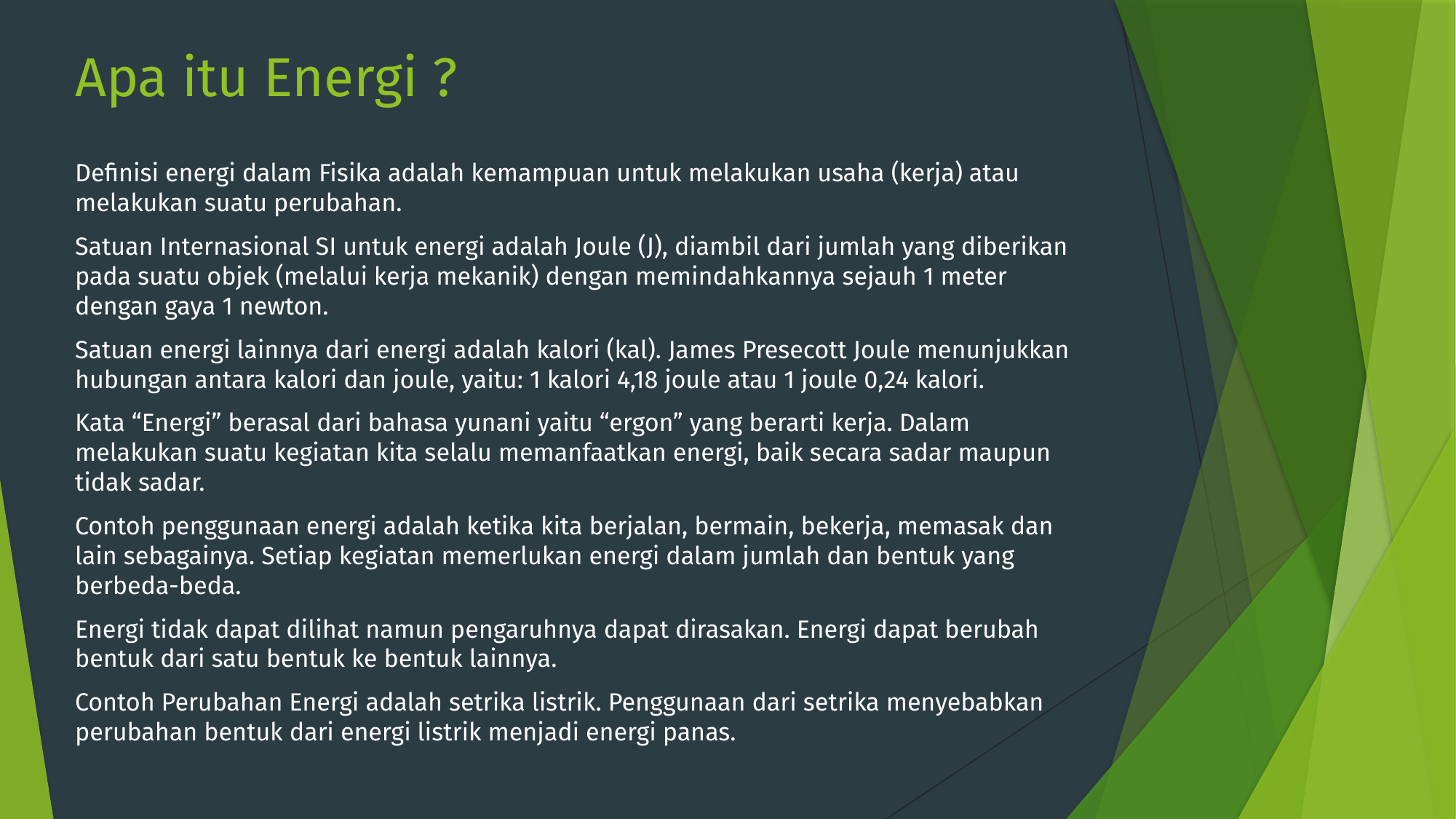

# Apa itu Energi ?
Definisi energi dalam Fisika adalah kemampuan untuk melakukan usaha (kerja) atau melakukan suatu perubahan.
Satuan Internasional SI untuk energi adalah Joule (J), diambil dari jumlah yang diberikan pada suatu objek (melalui kerja mekanik) dengan memindahkannya sejauh 1 meter dengan gaya 1 newton.
Satuan energi lainnya dari energi adalah kalori (kal). James Presecott Joule menunjukkan hubungan antara kalori dan joule, yaitu: 1 kalori 4,18 joule atau 1 joule 0,24 kalori.
Kata “Energi” berasal dari bahasa yunani yaitu “ergon” yang berarti kerja. Dalam melakukan suatu kegiatan kita selalu memanfaatkan energi, baik secara sadar maupun tidak sadar.
Contoh penggunaan energi adalah ketika kita berjalan, bermain, bekerja, memasak dan lain sebagainya. Setiap kegiatan memerlukan energi dalam jumlah dan bentuk yang berbeda-beda.
Energi tidak dapat dilihat namun pengaruhnya dapat dirasakan. Energi dapat berubah bentuk dari satu bentuk ke bentuk lainnya.
Contoh Perubahan Energi adalah setrika listrik. Penggunaan dari setrika menyebabkan perubahan bentuk dari energi listrik menjadi energi panas.